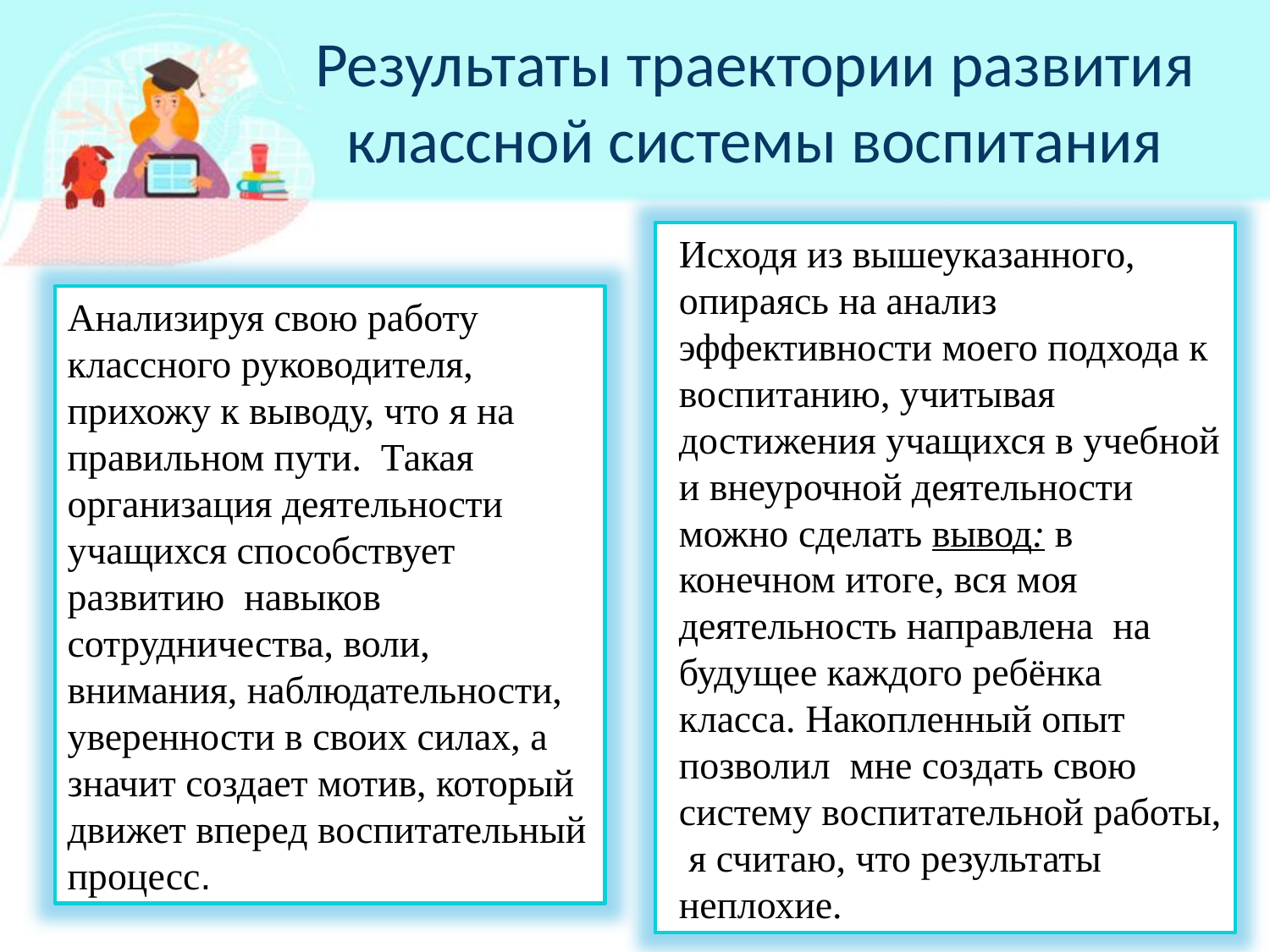

# Результаты траектории развития классной системы воспитания
Исходя из вышеуказанного, опираясь на анализ эффективности моего подхода к воспитанию, учитывая достижения учащихся в учебной и внеурочной деятельности можно сделать вывод: в конечном итоге, вся моя деятельность направлена  на  будущее каждого ребёнка класса. Накопленный опыт позволил  мне создать свою систему воспитательной работы,  я считаю, что результаты неплохие.
Анализируя свою работу классного руководителя, прихожу к выводу, что я на правильном пути.  Такая организация деятельности учащихся способствует развитию  навыков сотрудничества, воли, внимания, наблюдательности, уверенности в своих силах, а  значит создает мотив, который движет вперед воспитательный процесс.